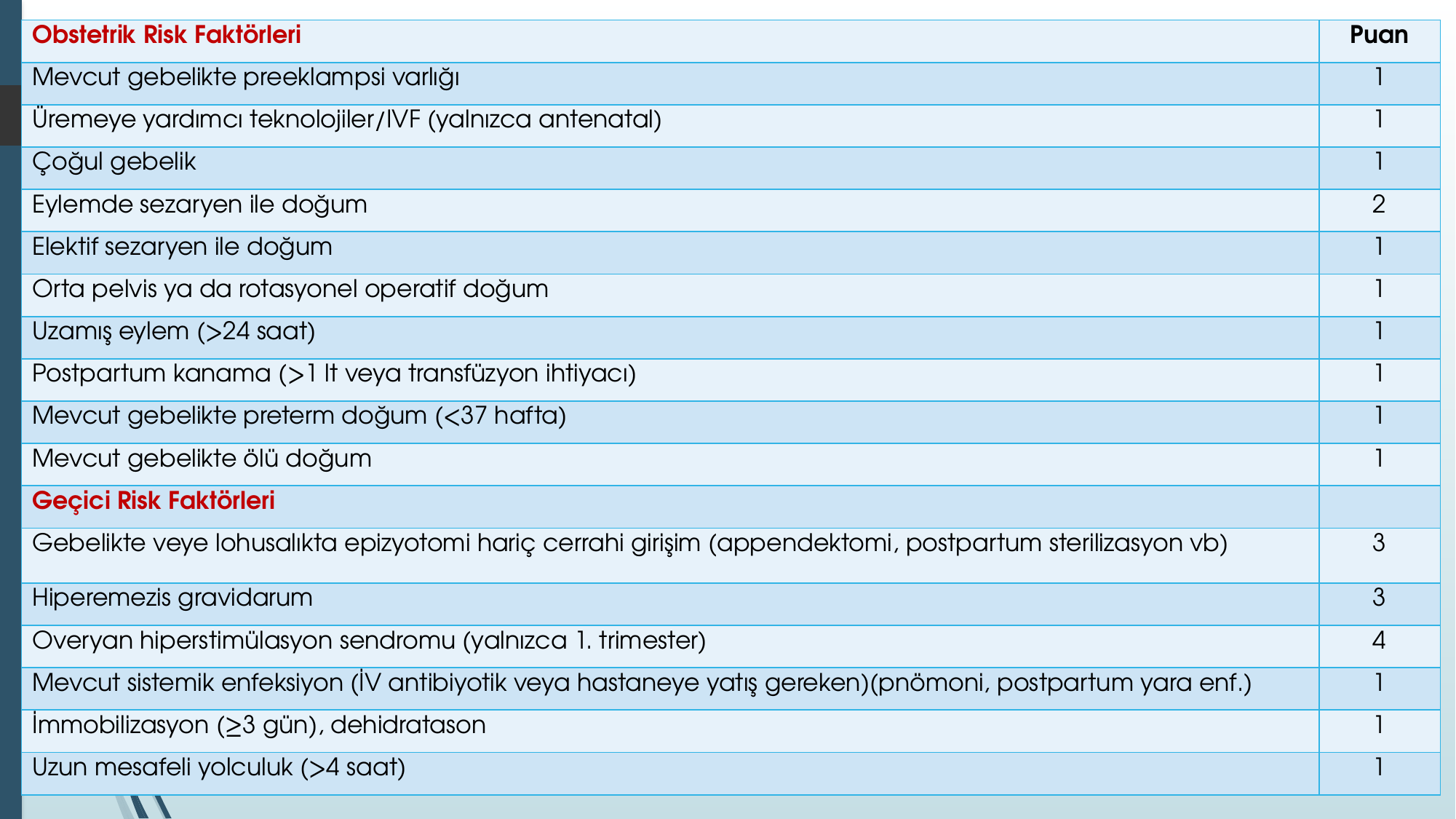

| Obstetrik Risk Faktörleri | Puan |
| --- | --- |
| Mevcut gebelikte preeklampsi varlığı | 1 |
| Üremeye yardımcı teknolojiler/IVF (yalnızca antenatal) | 1 |
| Çoğul gebelik | 1 |
| Eylemde sezaryen ile doğum | 2 |
| Elektif sezaryen ile doğum | 1 |
| Orta pelvis ya da rotasyonel operatif doğum | 1 |
| Uzamış eylem (>24 saat) | 1 |
| Postpartum kanama (>1 lt veya transfüzyon ihtiyacı) | 1 |
| Mevcut gebelikte preterm doğum (<37 hafta) | 1 |
| Mevcut gebelikte ölü doğum | 1 |
| Geçici Risk Faktörleri |  |
| Gebelikte veye lohusalıkta epizyotomi hariç cerrahi girişim (appendektomi, postpartum sterilizasyon vb) | 3 |
| Hiperemezis gravidarum | 3 |
| Overyan hiperstimülasyon sendromu (yalnızca 1. trimester) | 4 |
| Mevcut sistemik enfeksiyon (İV antibiyotik veya hastaneye yatış gereken)(pnömoni, postpartum yara enf.) | 1 |
| İmmobilizasyon (≥3 gün), dehidratason | 1 |
| Uzun mesafeli yolculuk (>4 saat) | 1 |